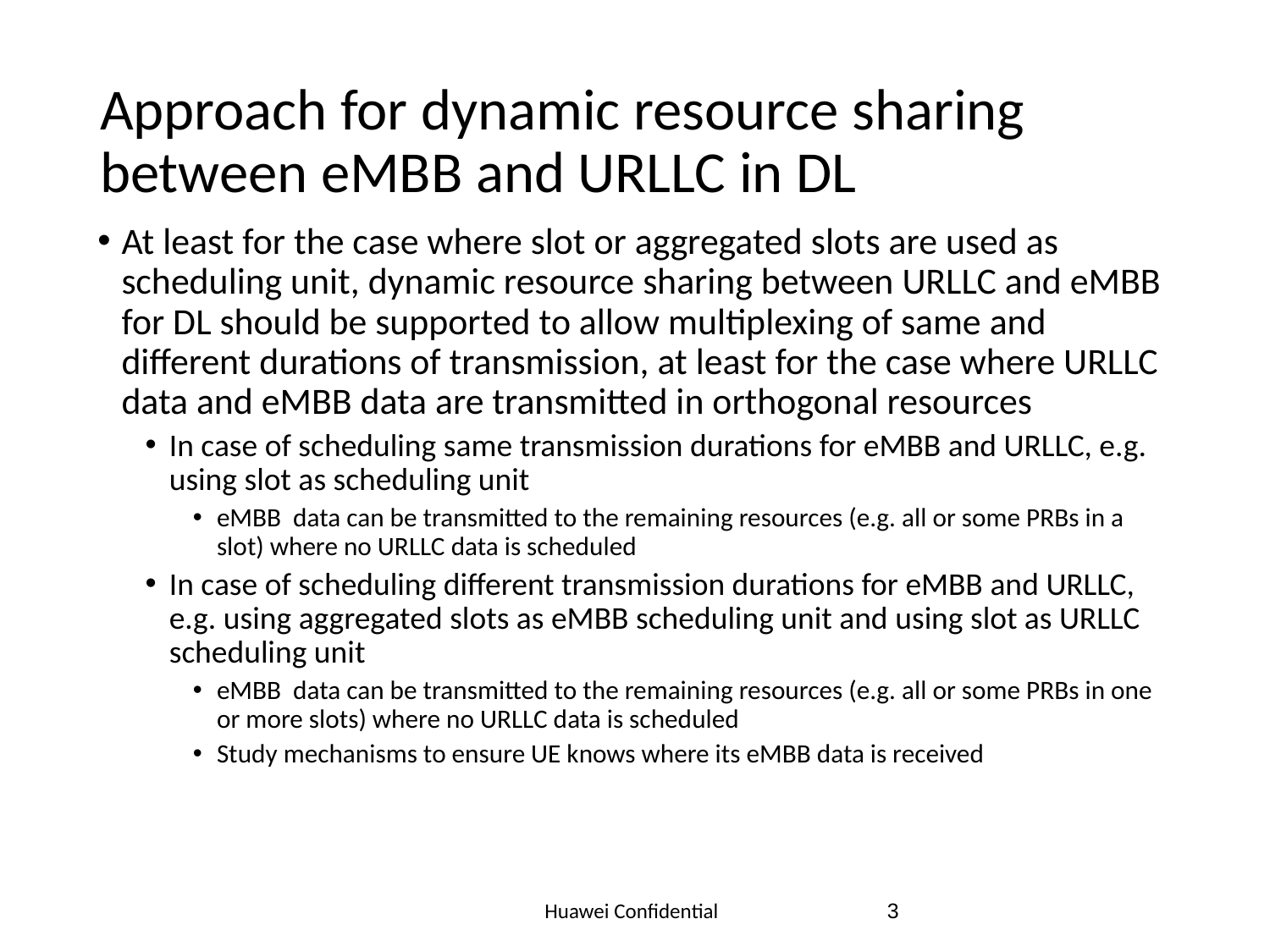

# Approach for dynamic resource sharing between eMBB and URLLC in DL
At least for the case where slot or aggregated slots are used as scheduling unit, dynamic resource sharing between URLLC and eMBB for DL should be supported to allow multiplexing of same and different durations of transmission, at least for the case where URLLC data and eMBB data are transmitted in orthogonal resources
In case of scheduling same transmission durations for eMBB and URLLC, e.g. using slot as scheduling unit
eMBB  data can be transmitted to the remaining resources (e.g. all or some PRBs in a slot) where no URLLC data is scheduled
In case of scheduling different transmission durations for eMBB and URLLC, e.g. using aggregated slots as eMBB scheduling unit and using slot as URLLC scheduling unit
eMBB  data can be transmitted to the remaining resources (e.g. all or some PRBs in one or more slots) where no URLLC data is scheduled
Study mechanisms to ensure UE knows where its eMBB data is received